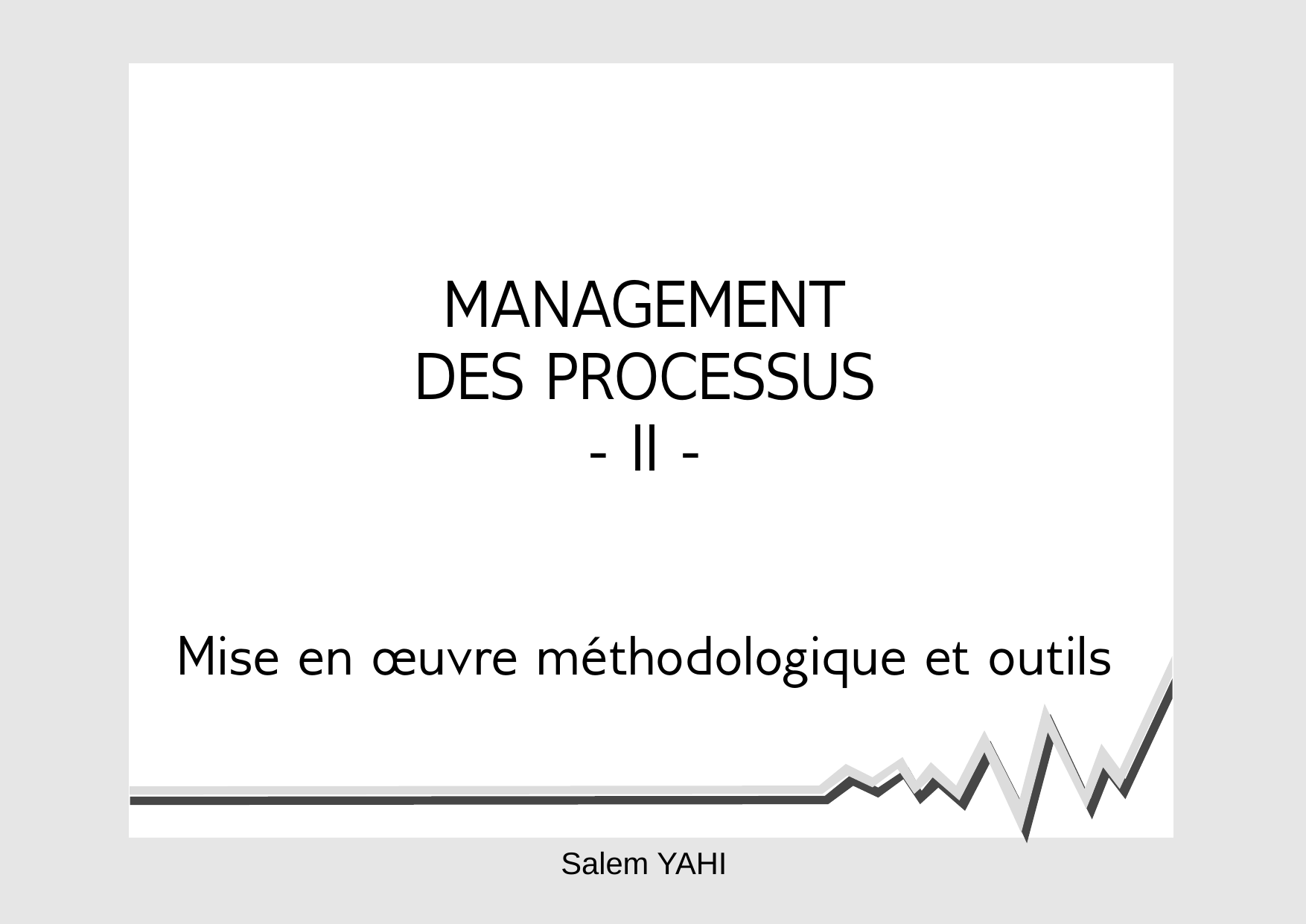

MANAGEMENT
DES PROCESSUS
- II -
Mise en œuvre méthodologique et outils

Salem YAHI